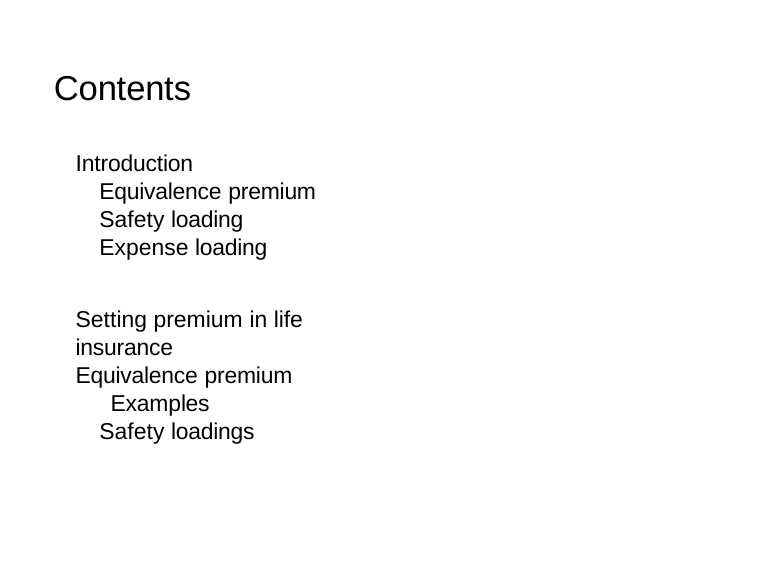

# Contents
Introduction
Equivalence premium Safety loading Expense loading

Setting premium in life insurance 		Equivalence premium 		Examples
Safety loadings